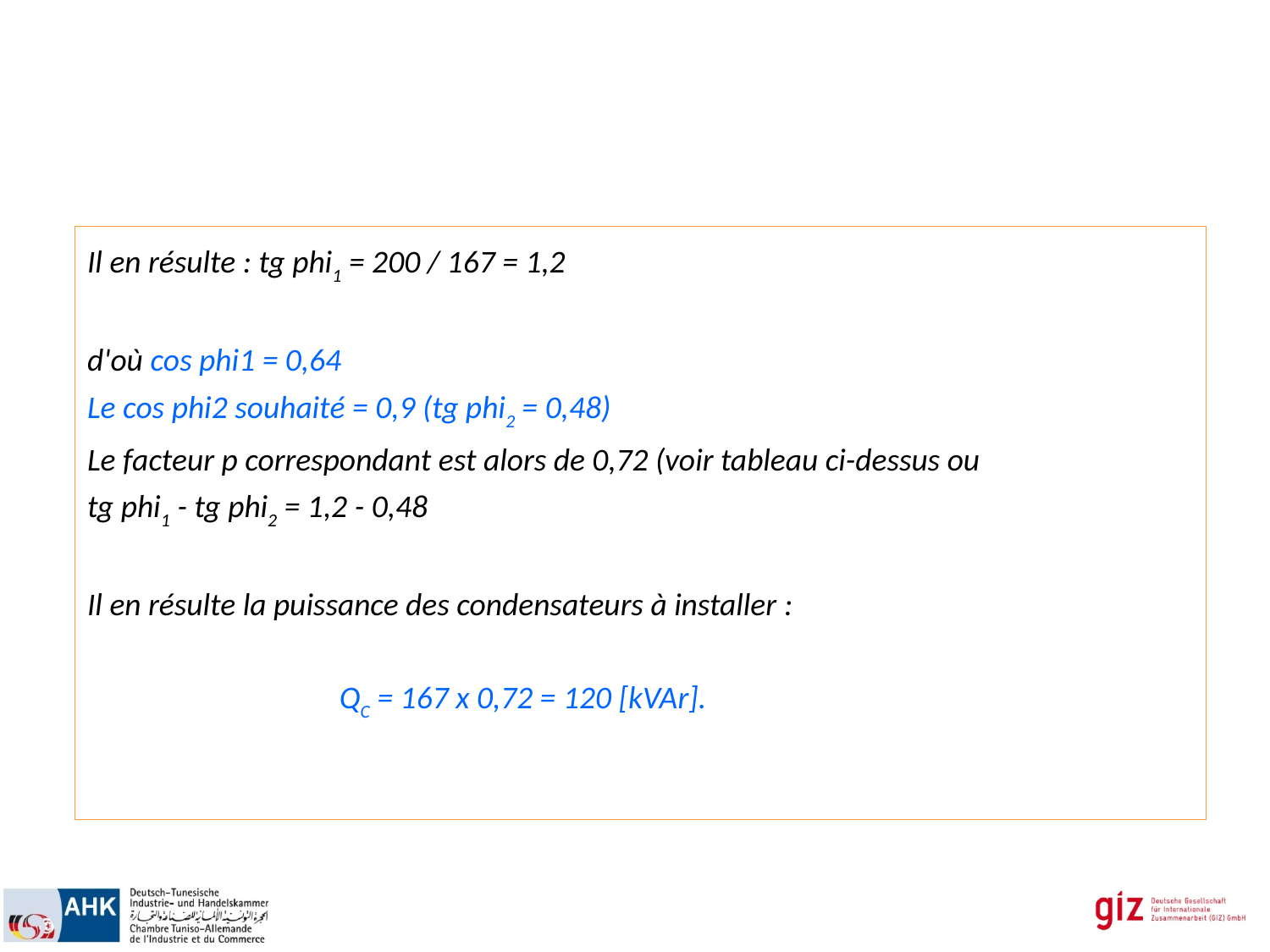

Il en résulte : tg phi1 = 200 / 167 = 1,2

d'où cos phi1 = 0,64
Le cos phi2 souhaité = 0,9 (tg phi2 = 0,48)
Le facteur p correspondant est alors de 0,72 (voir tableau ci-dessus ou tg phi1 - tg phi2 = 1,2 - 0,48

Il en résulte la puissance des condensateurs à installer :

                                   QC = 167 x 0,72 = 120 [kVAr].